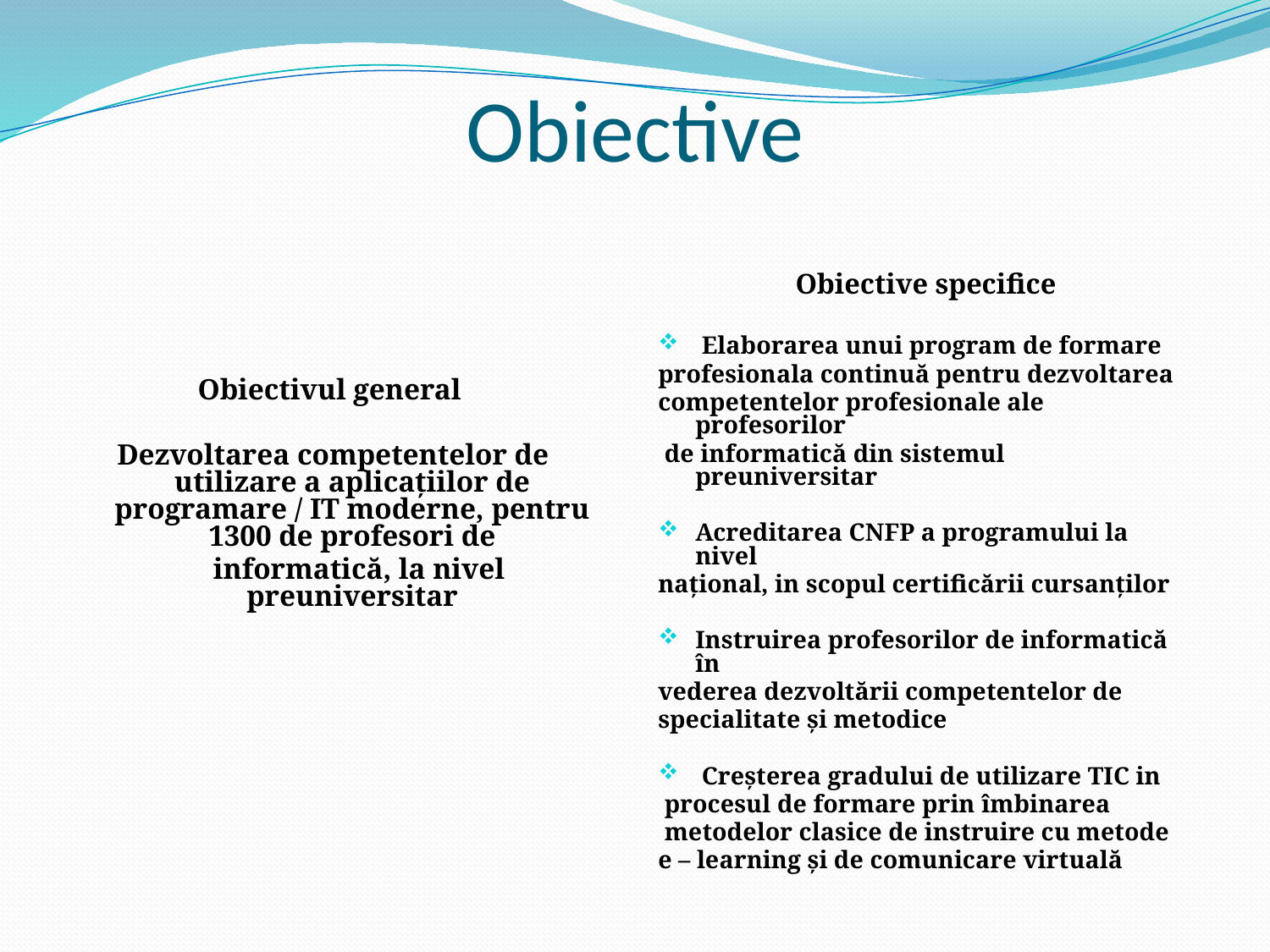

# Obiective

Obiectivul general

Dezvoltarea competentelor de utilizare a aplicaţiilor de programare / IT moderne, pentru  1300 de profesori de
       informatică, la nivel preuniversitar
Obiective specifice

 Elaborarea unui program de formare
profesionala continuă pentru dezvoltarea
competentelor profesionale ale profesorilor
 de informatică din sistemul preuniversitar

Acreditarea CNFP a programului la nivel
naţional, in scopul certificării cursanţilor

Instruirea profesorilor de informatică în
vederea dezvoltării competentelor de
specialitate şi metodice

 Creşterea gradului de utilizare TIC in
 procesul de formare prin îmbinarea
 metodelor clasice de instruire cu metode
e – learning şi de comunicare virtuală